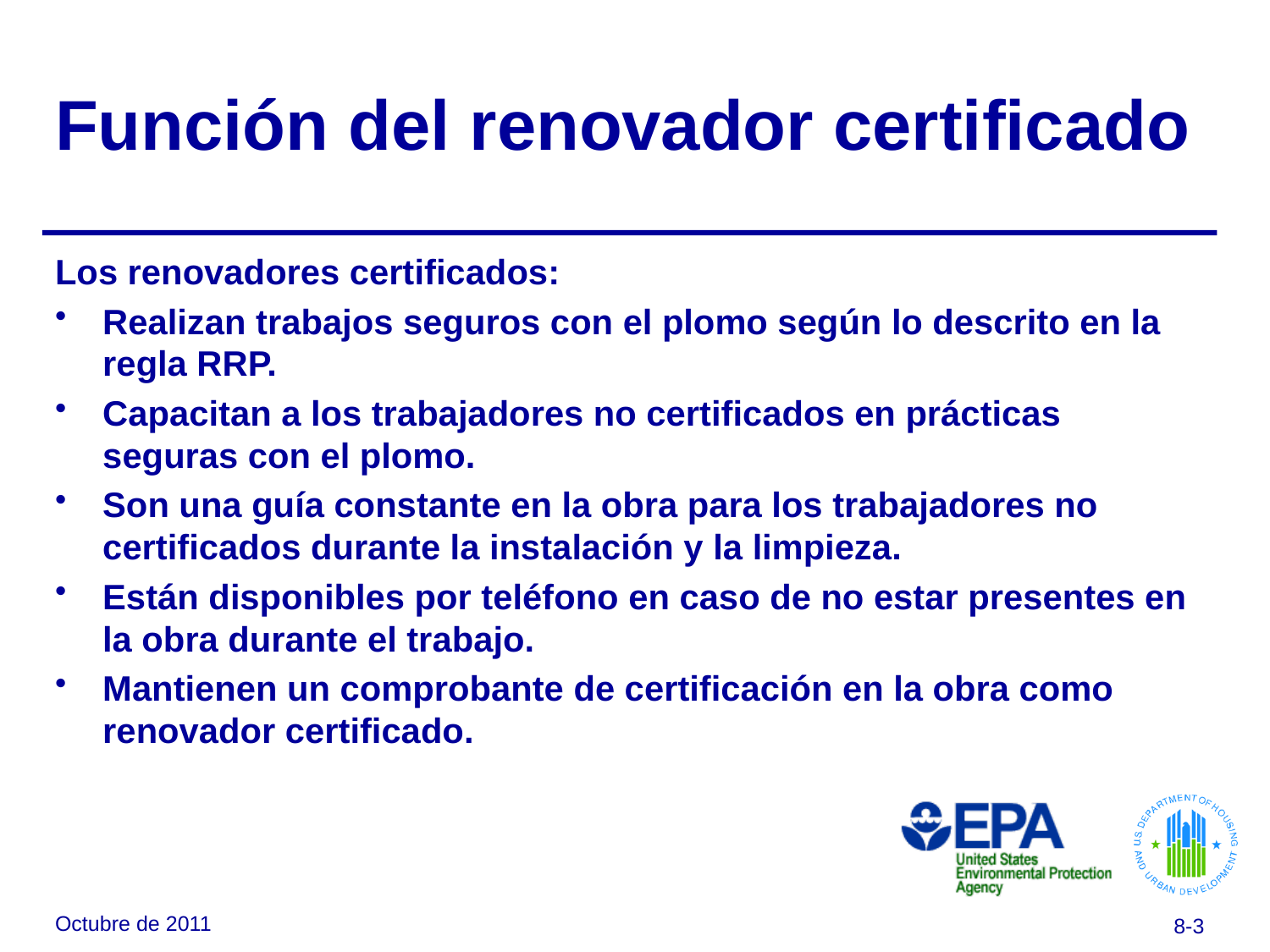

# Función del renovador certificado
Los renovadores certificados:
Realizan trabajos seguros con el plomo según lo descrito en la regla RRP.
Capacitan a los trabajadores no certificados en prácticas seguras con el plomo.
Son una guía constante en la obra para los trabajadores no certificados durante la instalación y la limpieza.
Están disponibles por teléfono en caso de no estar presentes en la obra durante el trabajo.
Mantienen un comprobante de certificación en la obra como renovador certificado.
Octubre de 2011
8-3